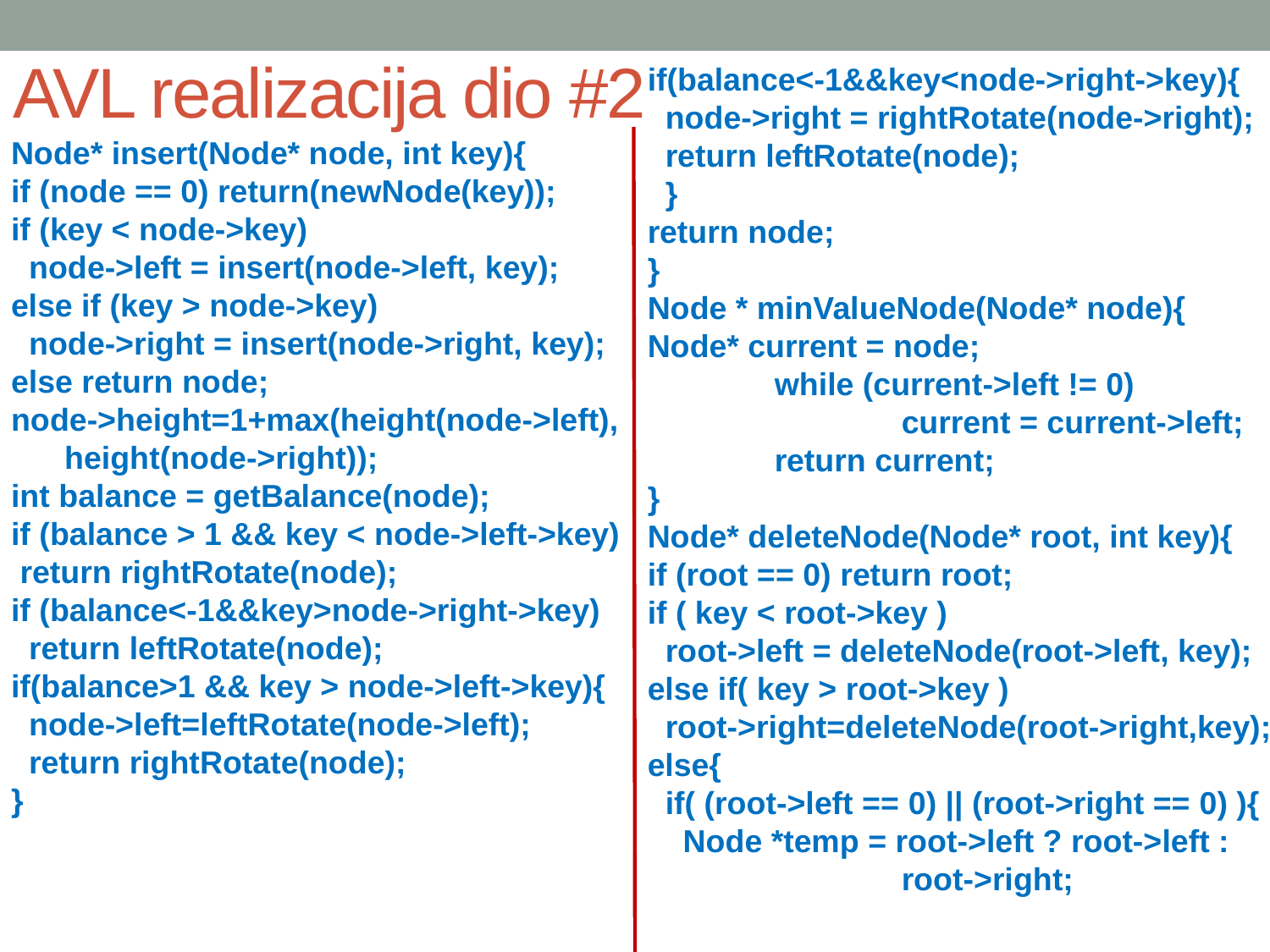

# AVL realizacija dio #2
if(balance<-1&&key<node->right->key){
  node->right = rightRotate(node->right);
  return leftRotate(node);
  }
return node;
}
Node * minValueNode(Node* node){
Node* current = node;
	while (current->left != 0)
		current = current->left;
	return current;
}
Node* deleteNode(Node* root, int key){
if (root == 0) return root;
if ( key < root->key )
  root->left = deleteNode(root->left, key);
else if( key > root->key )
  root->right=deleteNode(root->right,key);
else{
  if( (root->left == 0) || (root->right == 0) ){
    Node *temp = root->left ? root->left :
		root->right;
Node* insert(Node* node, int key){
if (node == 0) return(newNode(key));
if (key < node->key)
  node->left = insert(node->left, key);
else if (key > node->key)
  node->right = insert(node->right, key);
else return node;
node->height=1+max(height(node->left),
      height(node->right));
int balance = getBalance(node);
if (balance > 1 && key < node->left->key)
 return rightRotate(node);
if (balance<-1&&key>node->right->key)
  return leftRotate(node);
if(balance>1 && key > node->left->key){
  node->left=leftRotate(node->left);
  return rightRotate(node);
}